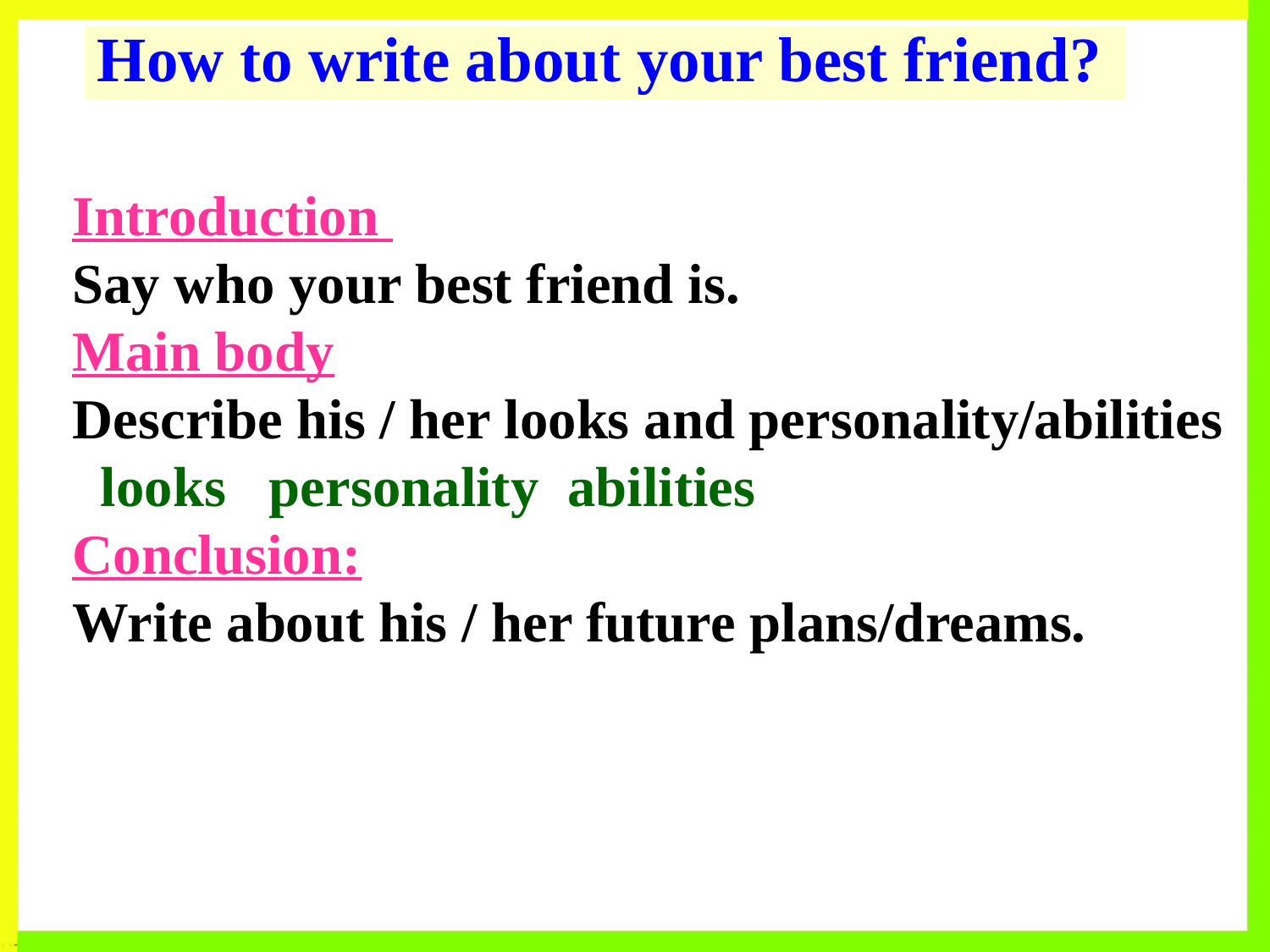

How to write about your best friend?
Introduction
Say who your best friend is.
Main body
Describe his / her looks and personality/abilities
  looks   personality  abilities
Conclusion:
Write about his / her future plans/dreams.